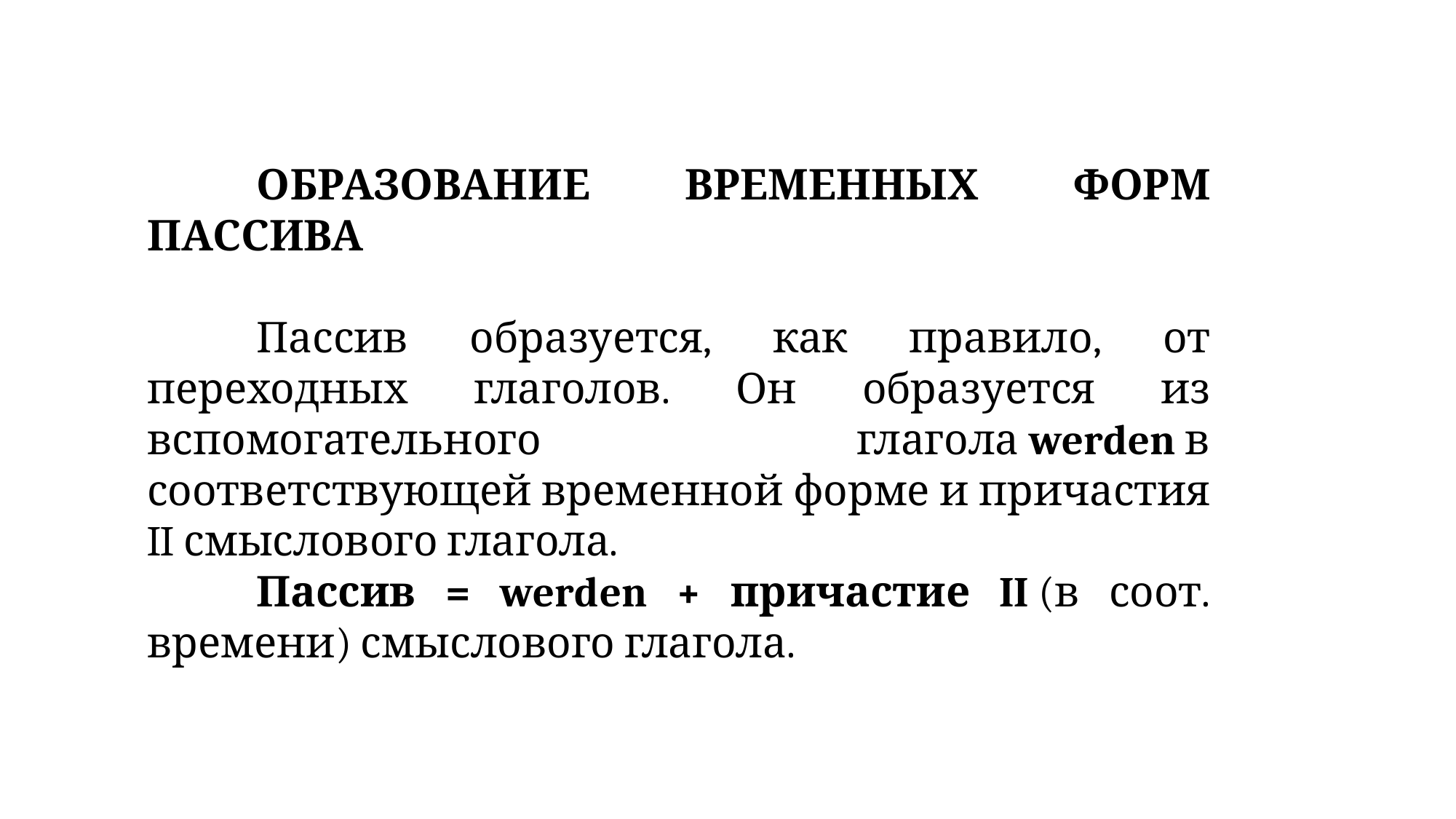

ОБРАЗОВАНИЕ ВРЕМЕННЫХ ФОРМ ПАССИВА

	Пассив образуется, как правило, от переходных глаголов. Он образуется из вспомогательного глагола werden в соответствующей временной форме и причастия II смыслового глагола.
	Пассив = werden + причастие II (в соот. времени) смыслового глагола.